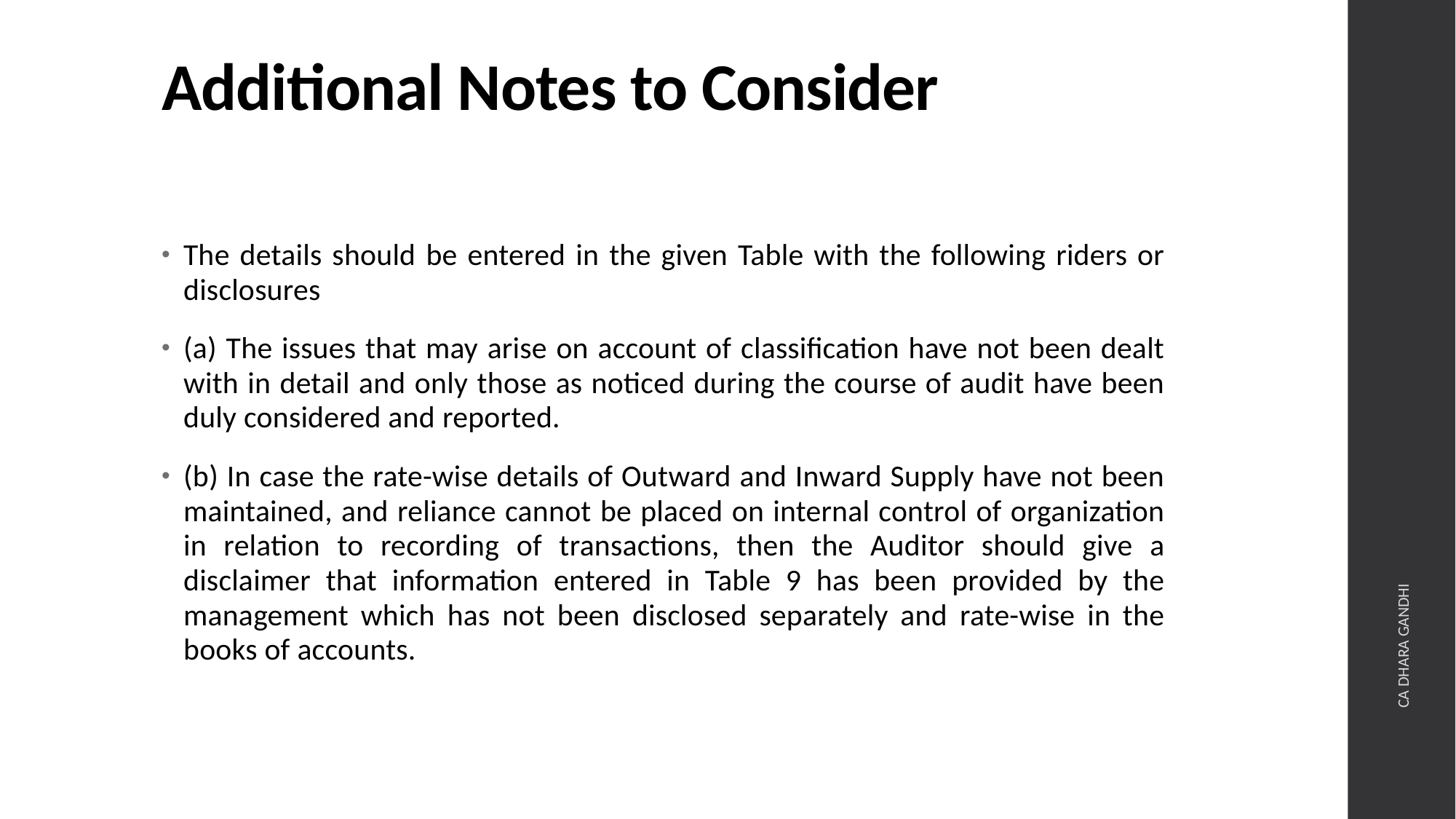

# Additional Notes to Consider
The details should be entered in the given Table with the following riders or disclosures
(a) The issues that may arise on account of classification have not been dealt with in detail and only those as noticed during the course of audit have been duly considered and reported.
(b) In case the rate-wise details of Outward and Inward Supply have not been maintained, and reliance cannot be placed on internal control of organization in relation to recording of transactions, then the Auditor should give a disclaimer that information entered in Table 9 has been provided by the management which has not been disclosed separately and rate-wise in the books of accounts.
CA DHARA GANDHI